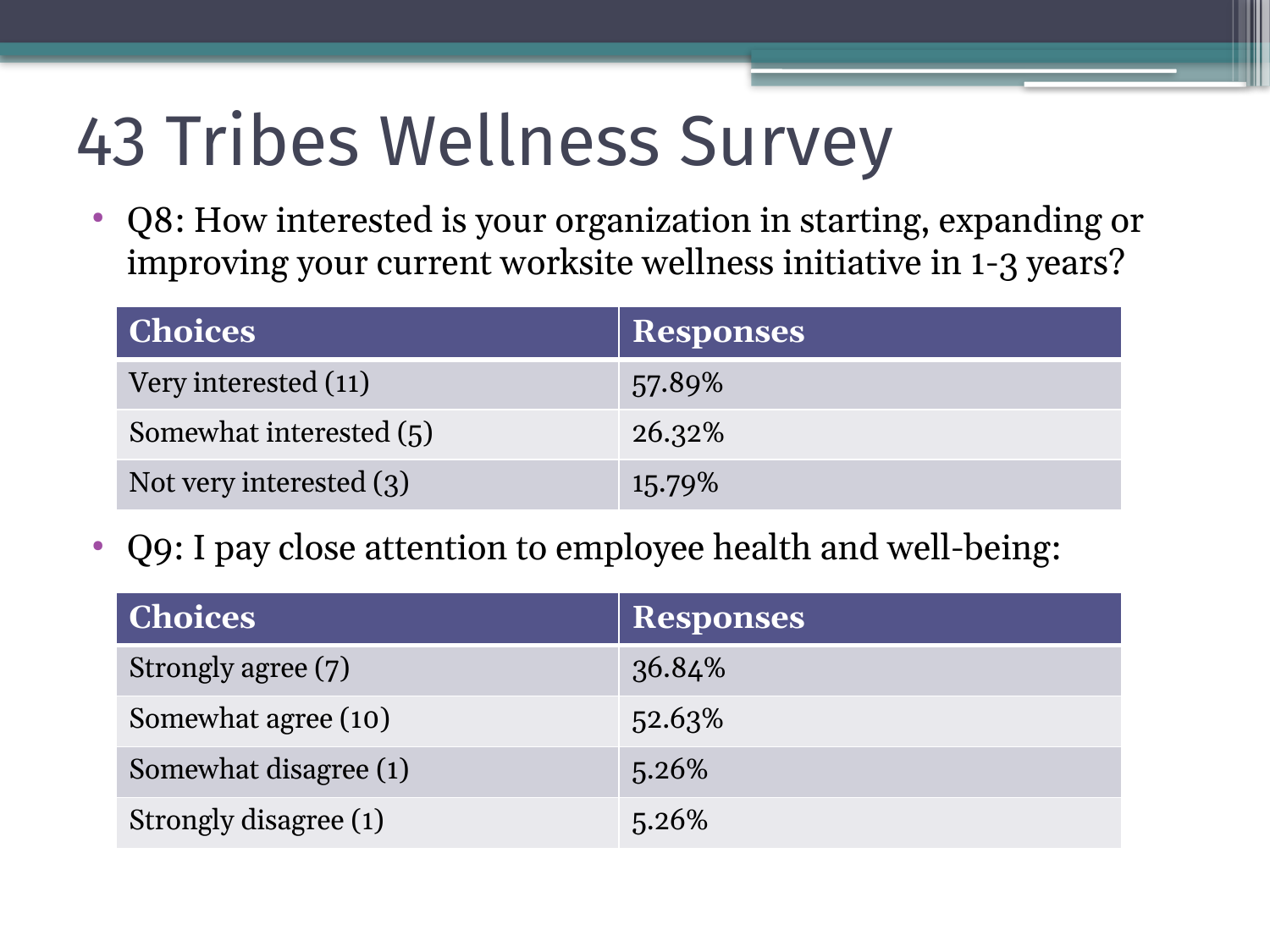

# 43 Tribes Wellness Survey
Q8: How interested is your organization in starting, expanding or improving your current worksite wellness initiative in 1-3 years?

Q9: I pay close attention to employee health and well-being:

| Choices | Responses |
| --- | --- |
| Very interested (11) | 57.89% |
| Somewhat interested (5) | 26.32% |
| Not very interested (3) | 15.79% |
| Choices | Responses |
| --- | --- |
| Strongly agree (7) | 36.84% |
| Somewhat agree (10) | 52.63% |
| Somewhat disagree (1) | 5.26% |
| Strongly disagree (1) | 5.26% |